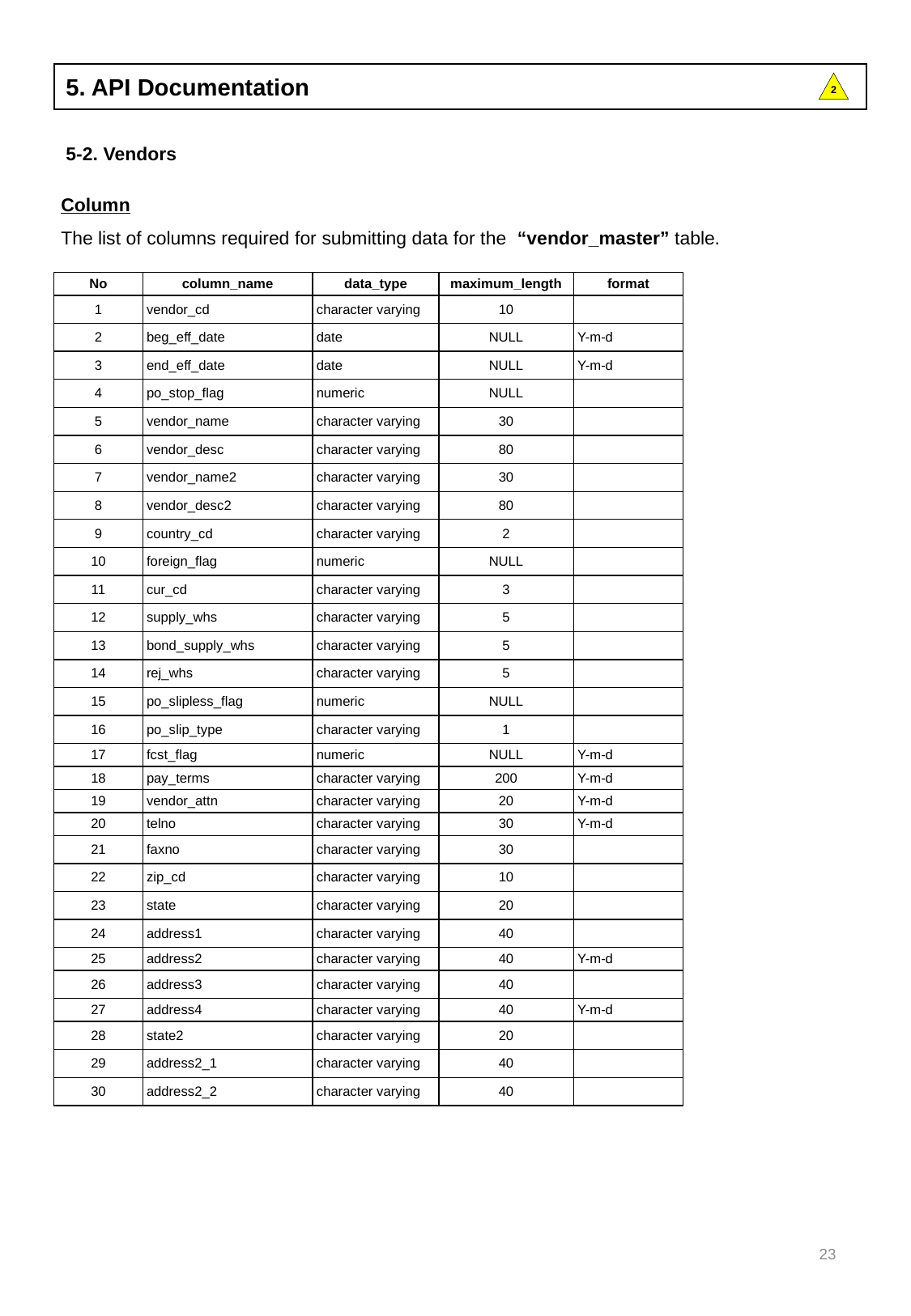

5. API Documentation
2
5-2. Vendors
Column
The list of columns required for submitting data for the  “vendor_master” table.
| No | column\_name | data\_type | maximum\_length | format |
| --- | --- | --- | --- | --- |
| 1 | vendor\_cd | character varying | 10 |  |
| 2 | beg\_eff\_date | date | NULL | Y-m-d |
| 3 | end\_eff\_date | date | NULL | Y-m-d |
| 4 | po\_stop\_flag | numeric | NULL |  |
| 5 | vendor\_name | character varying | 30 |  |
| 6 | vendor\_desc | character varying | 80 |  |
| 7 | vendor\_name2 | character varying | 30 |  |
| 8 | vendor\_desc2 | character varying | 80 |  |
| 9 | country\_cd | character varying | 2 |  |
| 10 | foreign\_flag | numeric | NULL |  |
| 11 | cur\_cd | character varying | 3 |  |
| 12 | supply\_whs | character varying | 5 |  |
| 13 | bond\_supply\_whs | character varying | 5 |  |
| 14 | rej\_whs | character varying | 5 |  |
| 15 | po\_slipless\_flag | numeric | NULL |  |
| 16 | po\_slip\_type | character varying | 1 |  |
| 17 | fcst\_flag | numeric | NULL | Y-m-d |
| 18 | pay\_terms | character varying | 200 | Y-m-d |
| 19 | vendor\_attn | character varying | 20 | Y-m-d |
| 20 | telno | character varying | 30 | Y-m-d |
| 21 | faxno | character varying | 30 |  |
| 22 | zip\_cd | character varying | 10 |  |
| 23 | state | character varying | 20 |  |
| 24 | address1 | character varying | 40 |  |
| 25 | address2 | character varying | 40 | Y-m-d |
| 26 | address3 | character varying | 40 |  |
| 27 | address4 | character varying | 40 | Y-m-d |
| 28 | state2 | character varying | 20 |  |
| 29 | address2\_1 | character varying | 40 |  |
| 30 | address2\_2 | character varying | 40 |  |
23